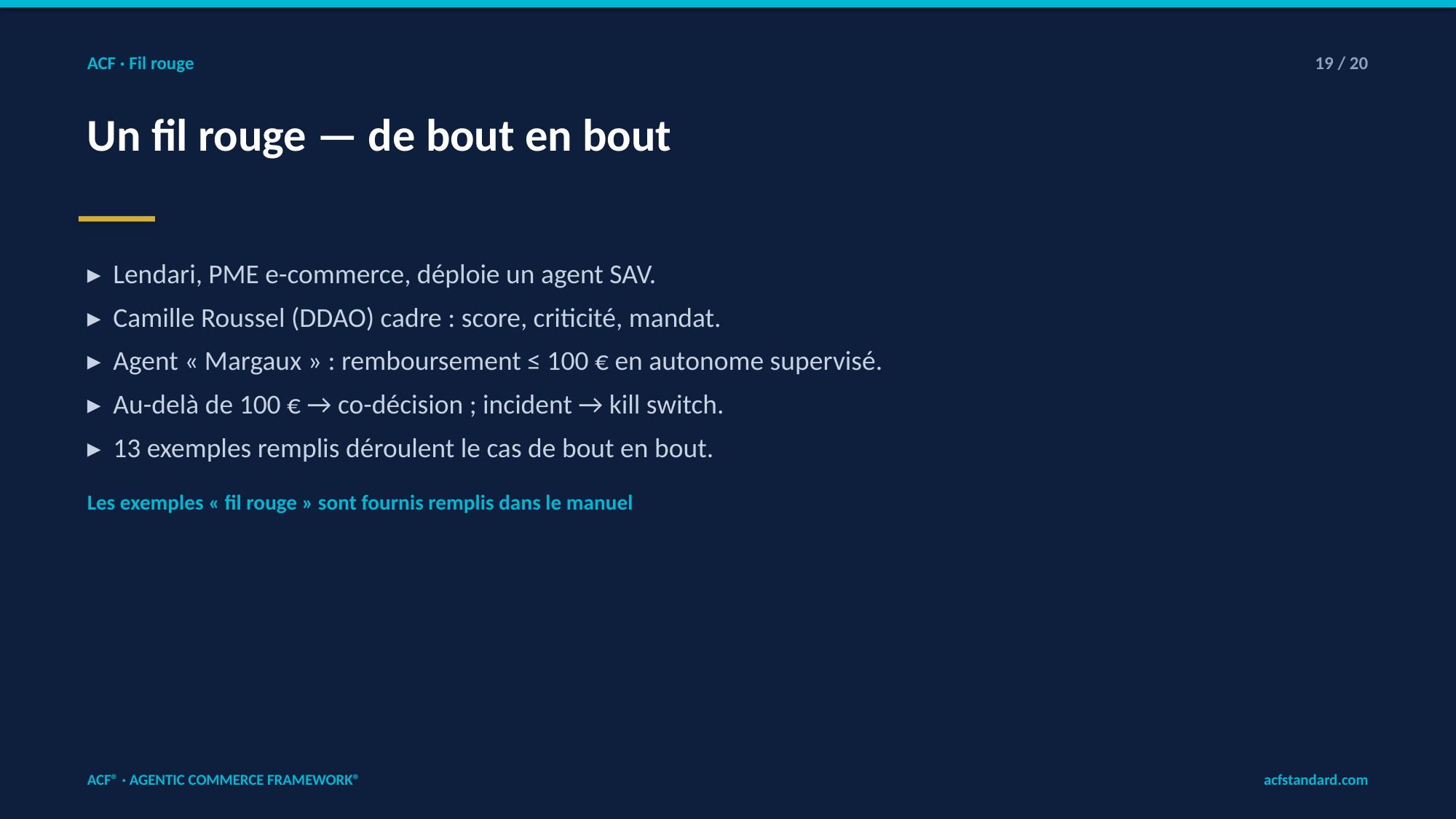

ACF · Fil rouge
19 / 20
Un fil rouge — de bout en bout

▸  Lendari, PME e-commerce, déploie un agent SAV.
▸  Camille Roussel (DDAO) cadre : score, criticité, mandat.
▸  Agent « Margaux » : remboursement ≤ 100 € en autonome supervisé.
▸  Au-delà de 100 € → co-décision ; incident → kill switch.
▸  13 exemples remplis déroulent le cas de bout en bout.
Les exemples « fil rouge » sont fournis remplis dans le manuel
ACF® · AGENTIC COMMERCE FRAMEWORK®
acfstandard.com